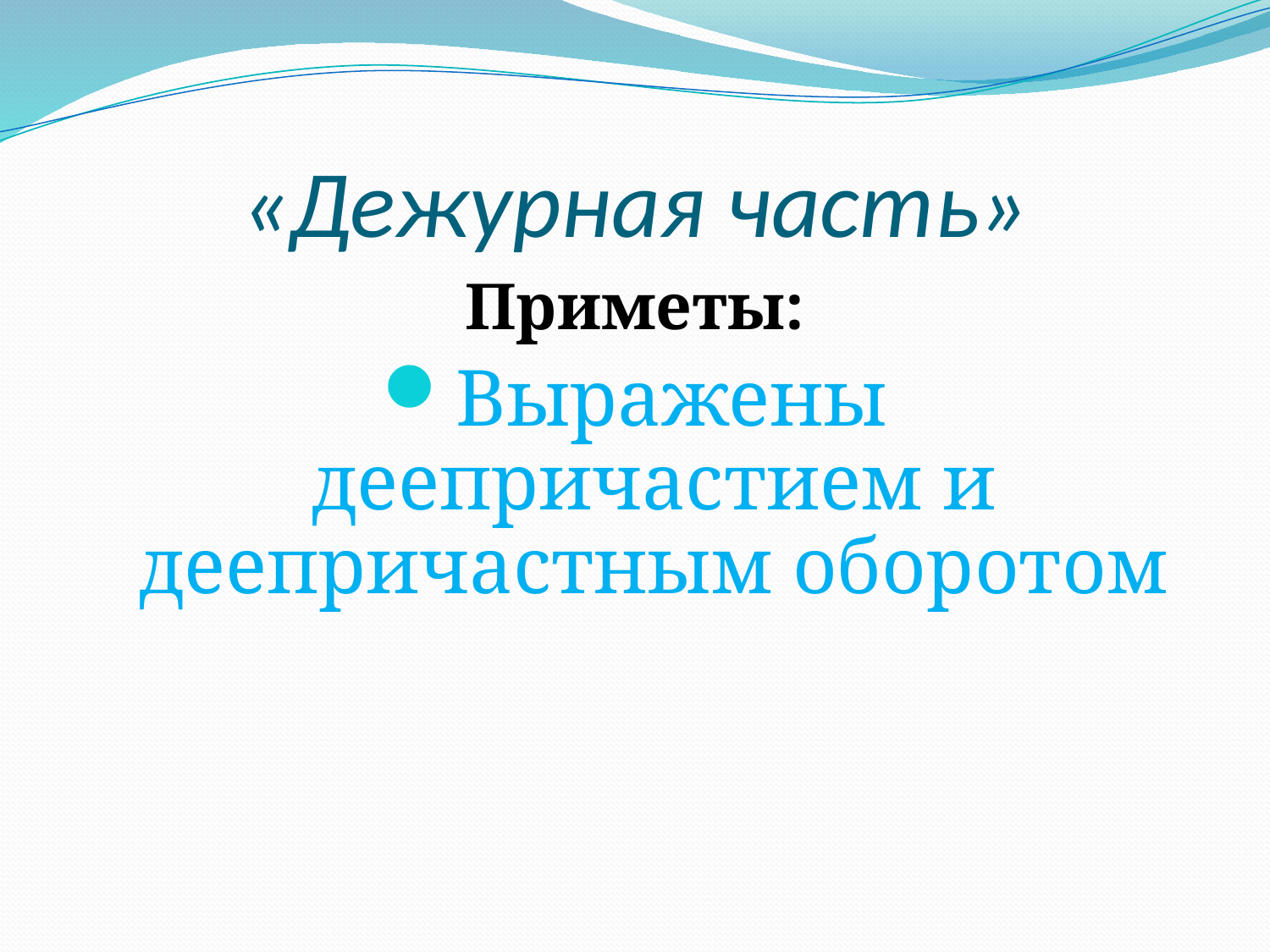

# «Дежурная часть»
Приметы:
Выражены деепричастием и деепричастным оборотом